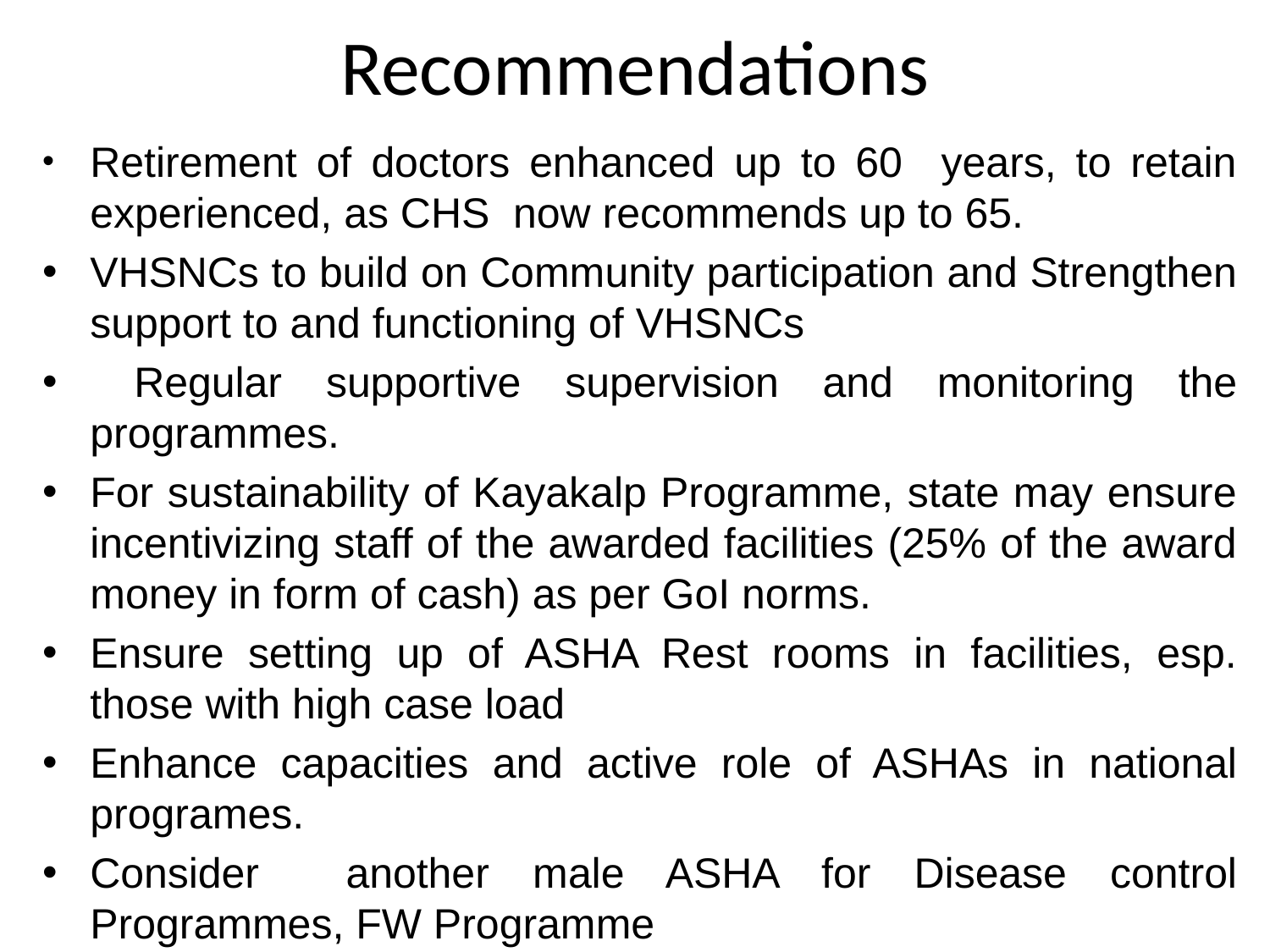

# Recommendations
Retirement of doctors enhanced up to 60  years, to retain experienced, as CHS  now recommends up to 65.
VHSNCs to build on Community participation and Strengthen support to and functioning of VHSNCs
 Regular supportive supervision and monitoring the programmes.
For sustainability of Kayakalp Programme, state may ensure incentivizing staff of the awarded facilities (25% of the award money in form of cash) as per GoI norms.
Ensure setting up of ASHA Rest rooms in facilities, esp. those with high case load
Enhance capacities and active role of ASHAs in national programes.
Consider  another male ASHA for Disease control Programmes, FW Programme